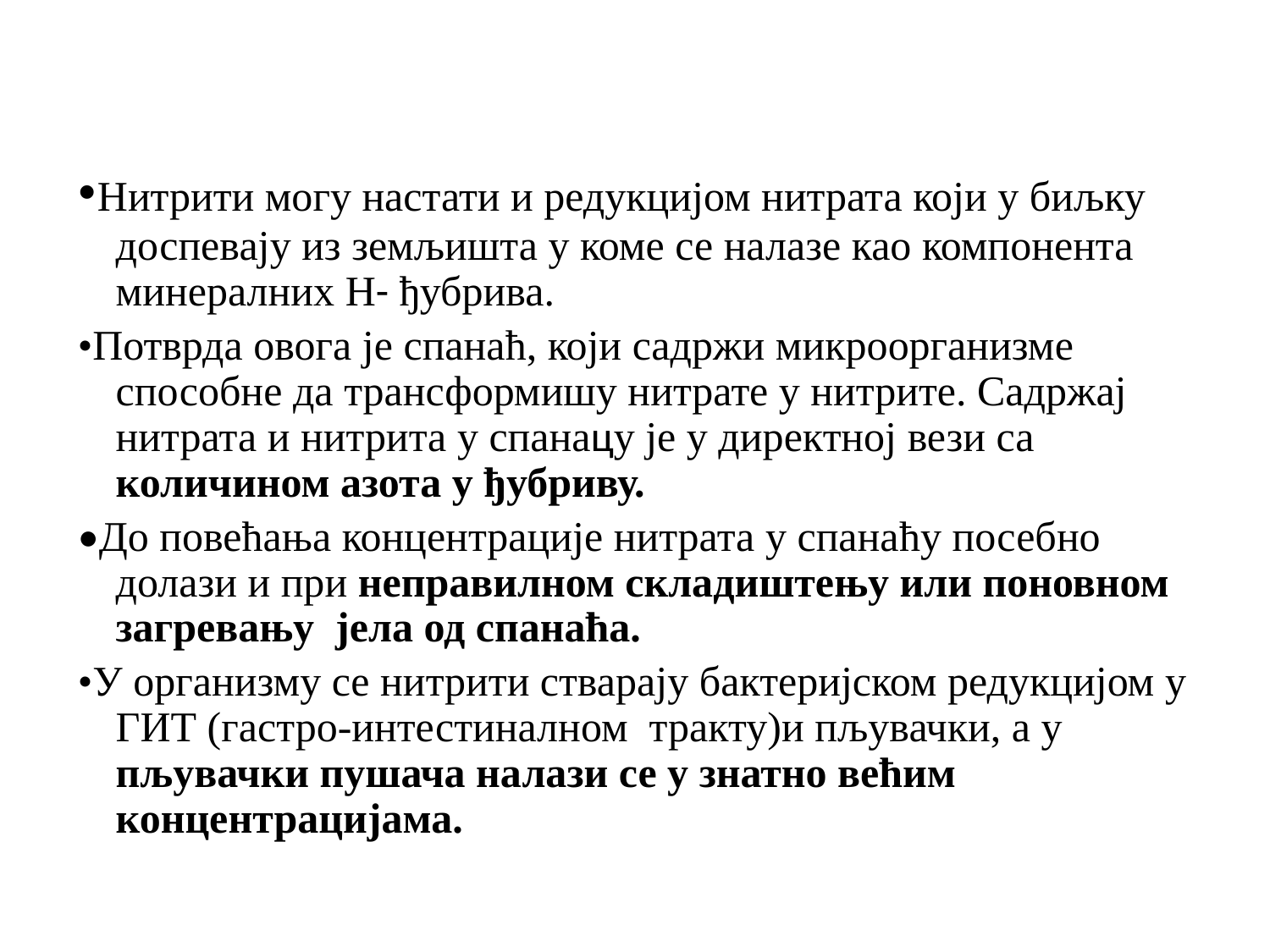

•Нитрити могу настати и редукцијом нитрата који у биљку доспевају из земљишта у коме се налазе као компонента минералних Н- ђубрива.
•Потврда овога је спанаћ, који садржи микроорганизме способне да трансформишу нитрате у нитрите. Садржај нитрата и нитрита у спанацу је у директној вези са количином азота у ђубриву.
•До повећања концентрације нитрата у спанаћу посебно долази и при неправилном складиштењу или поновном загревању  јела од спанаћа.
•У организму се нитрити стварају бактеријском редукцијом у ГИТ (гастро-интестиналном  тракту)и пљувачки, а у пљувачки пушача налази се у знатно већим концентрацијама.